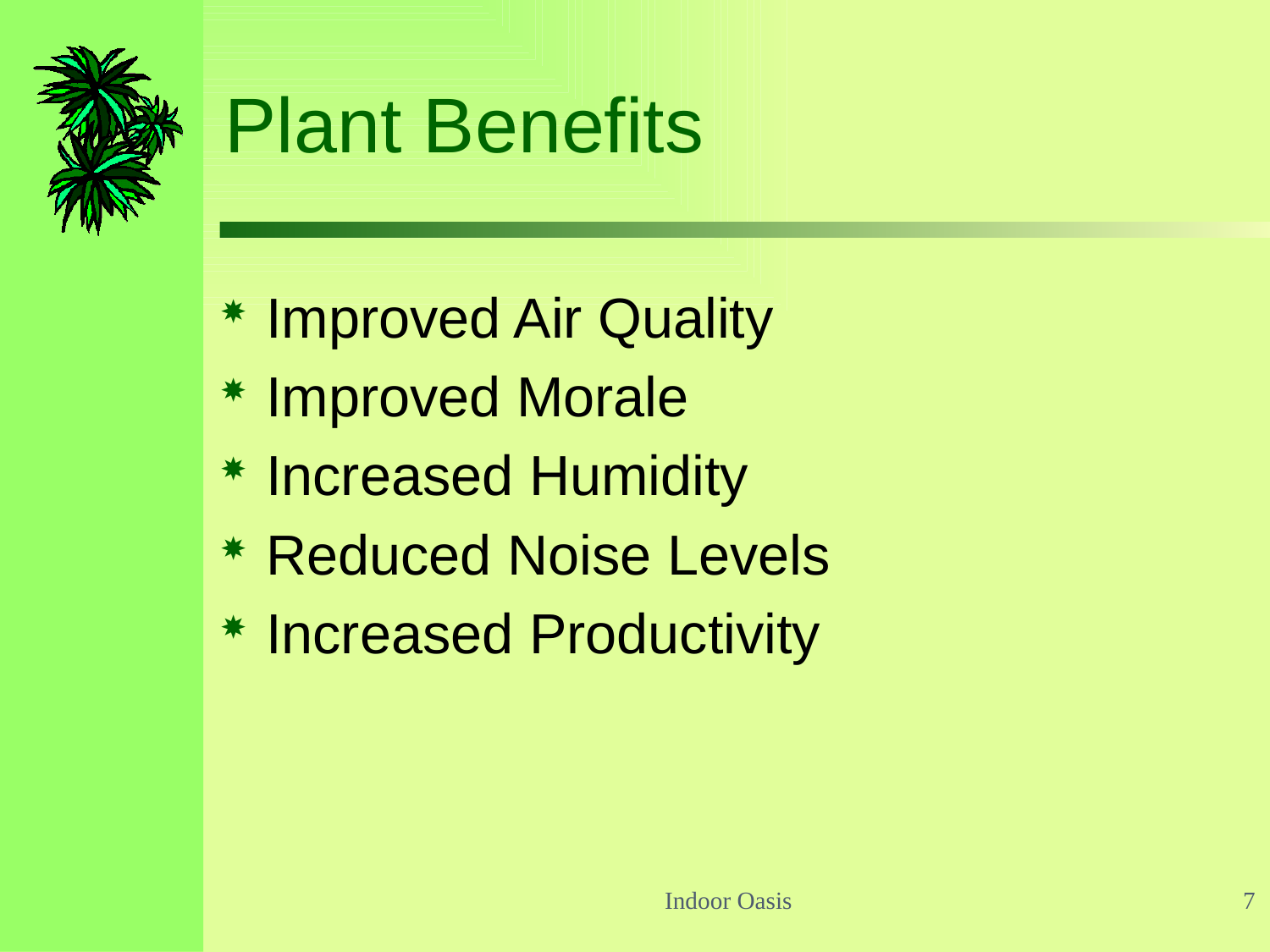

# Plant Benefits
Improved Air Quality
Improved Morale
Increased Humidity
Reduced Noise Levels
Increased Productivity
Indoor Oasis
7